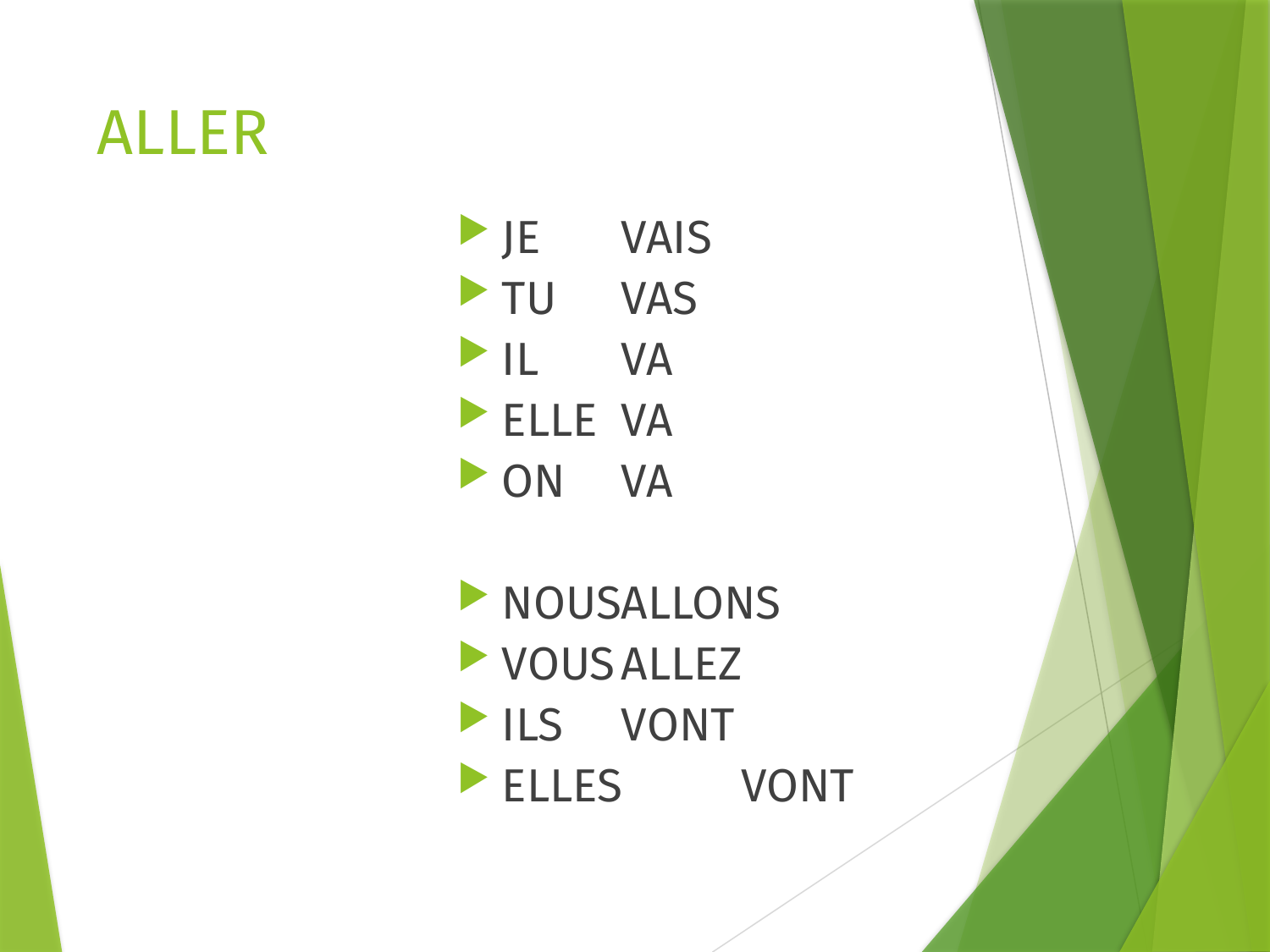

# ALLER
JE		VAIS
TU		VAS
IL		VA
ELLE	VA
ON		VA

NOUS	ALLONS
VOUS	ALLEZ
ILS		VONT
ELLES	VONT